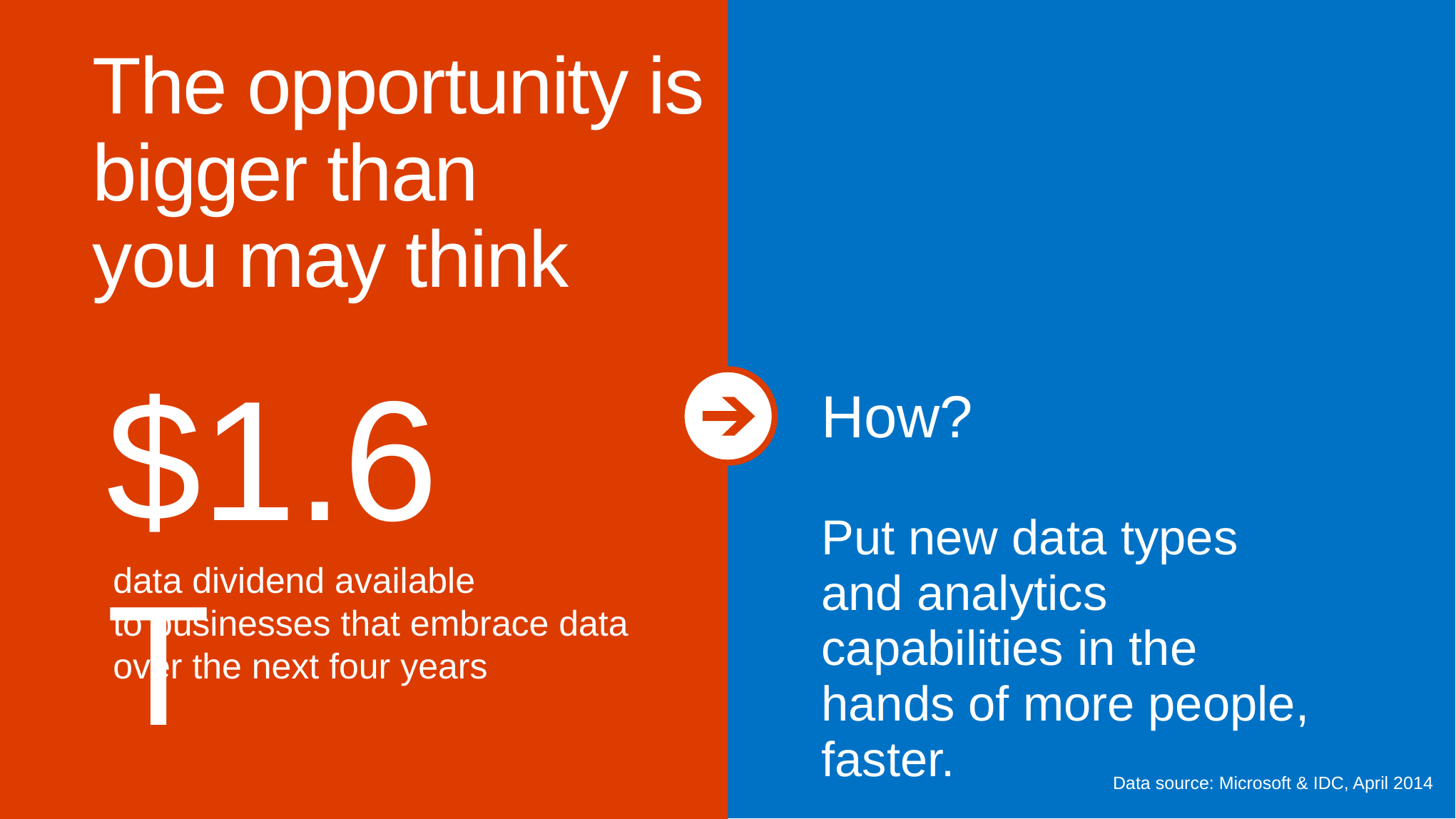

The opportunity is bigger than
you may think

$1.6T

How?

Put new data types
and analytics capabilities in the hands of more people, faster.

data dividend available
to businesses that embrace data
over the next four years
Data source: Microsoft & IDC, April 2014